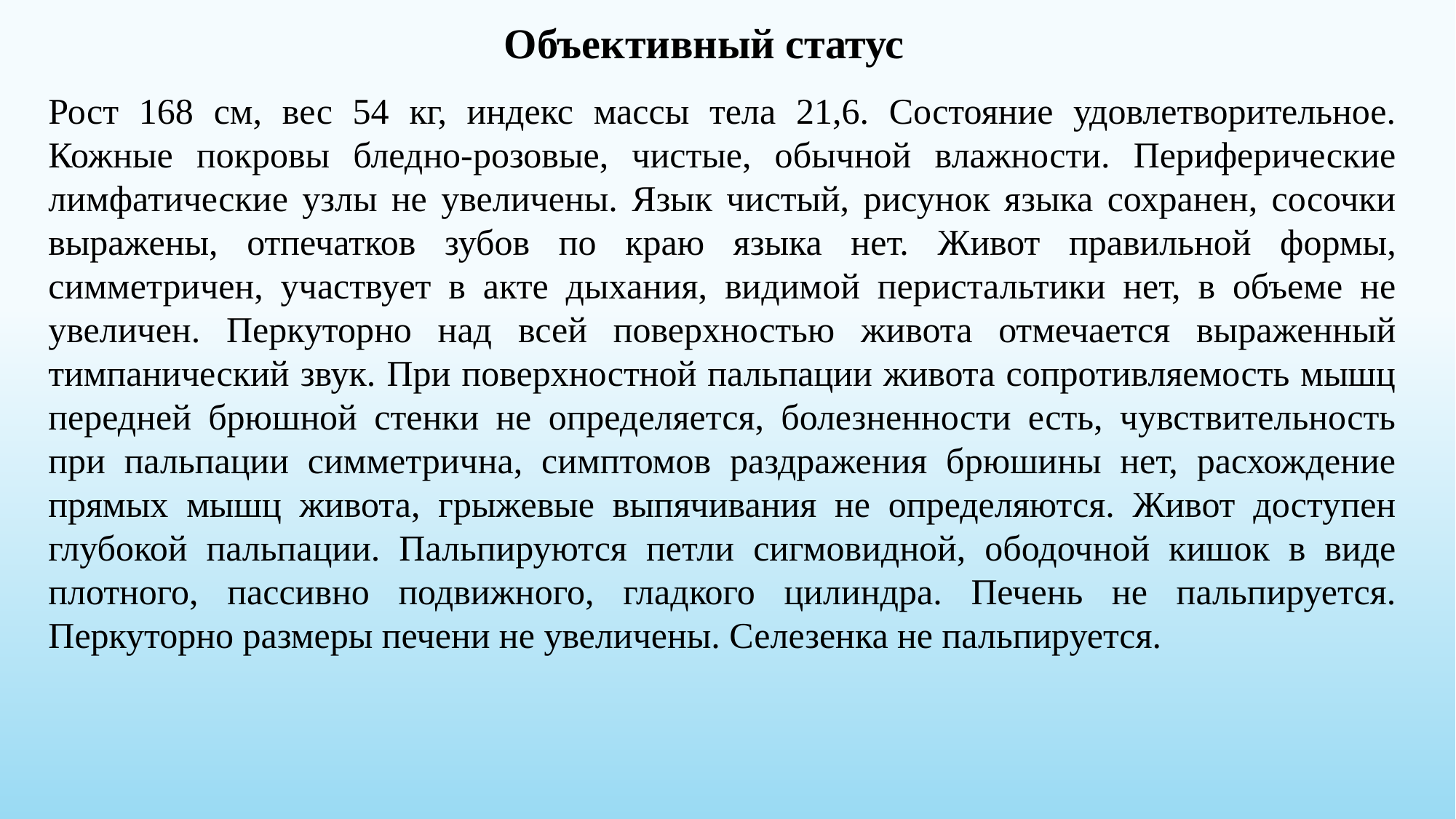

Объективный статус
Рост 168 см, вес 54 кг, индекс массы тела 21,6. Состояние удовлетворительное. Кожные покровы бледно-розовые, чистые, обычной влажности. Периферические лимфатические узлы не увеличены. Язык чистый, рисунок языка сохранен, сосочки выражены, отпечатков зубов по краю языка нет. Живот правильной формы, симметричен, участвует в акте дыхания, видимой перистальтики нет, в объеме не увеличен. Перкуторно над всей поверхностью живота отмечается выраженный тимпанический звук. При поверхностной пальпации живота сопротивляемость мышц передней брюшной стенки не определяется, болезненности есть, чувствительность при пальпации симметрична, симптомов раздражения брюшины нет, расхождение прямых мышц живота, грыжевые выпячивания не определяются. Живот доступен глубокой пальпации. Пальпируются петли сигмовидной, ободочной кишок в виде плотного, пассивно подвижного, гладкого цилиндра. Печень не пальпируется. Перкуторно размеры печени не увеличены. Селезенка не пальпируется.